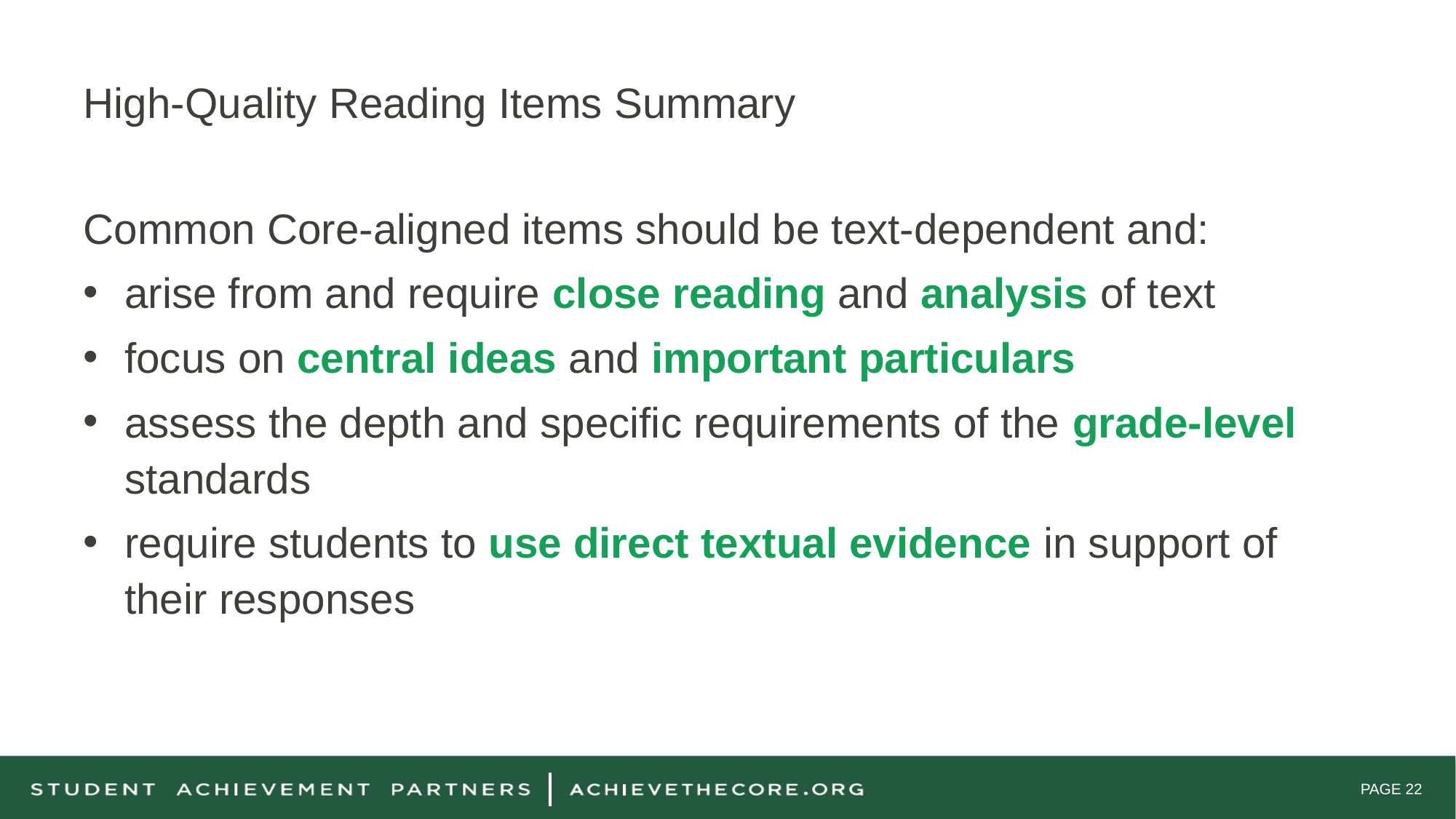

# High-Quality Reading Items Summary
Common Core-aligned items should be text-dependent and:
arise from and require close reading and analysis of text
focus on central ideas and important particulars
assess the depth and specific requirements of the grade-level standards
require students to use direct textual evidence in support of their responses